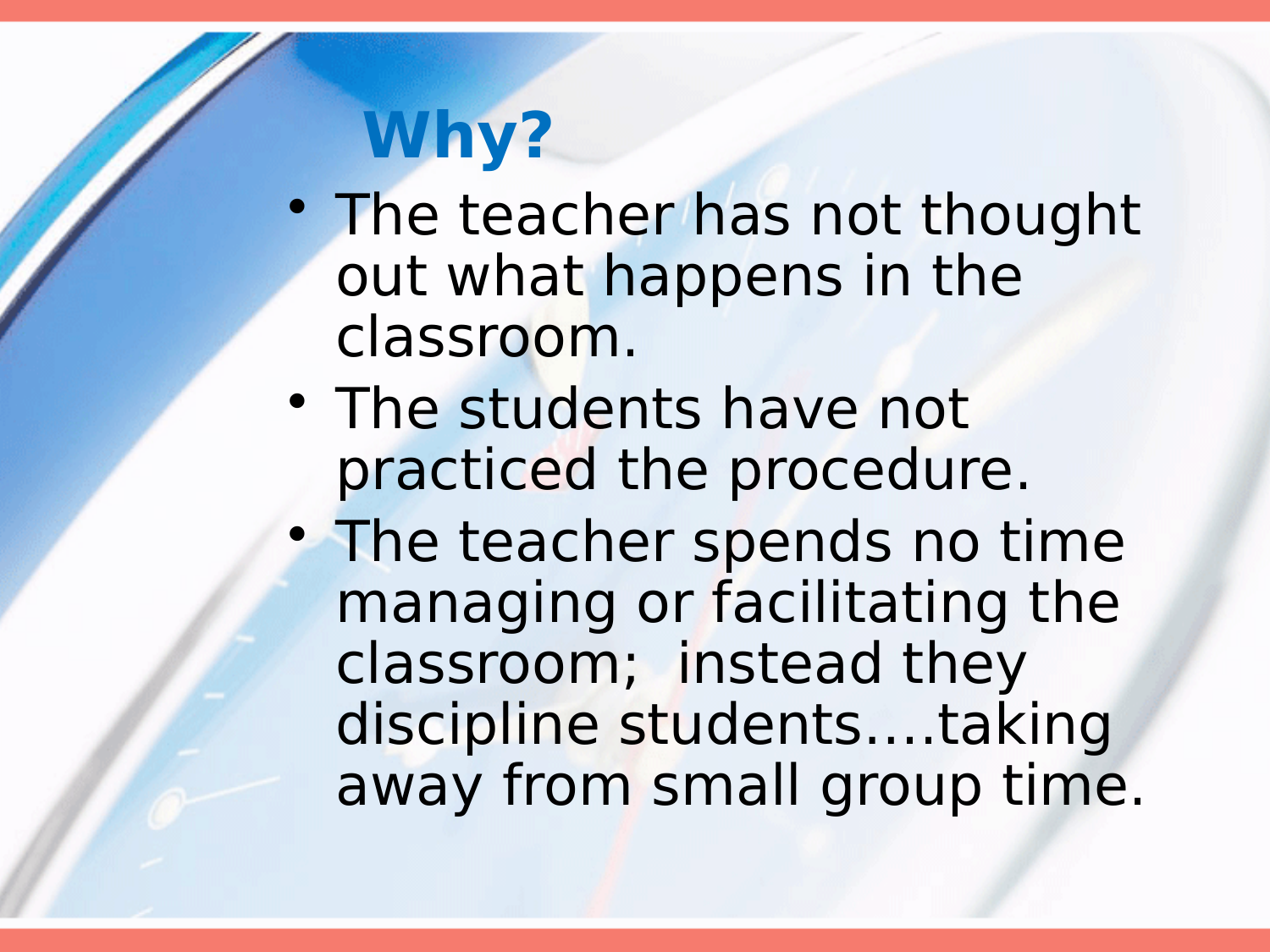

# Why?
The teacher has not thought out what happens in the classroom.
The students have not practiced the procedure.
The teacher spends no time managing or facilitating the classroom;  instead they discipline students….taking away from small group time.